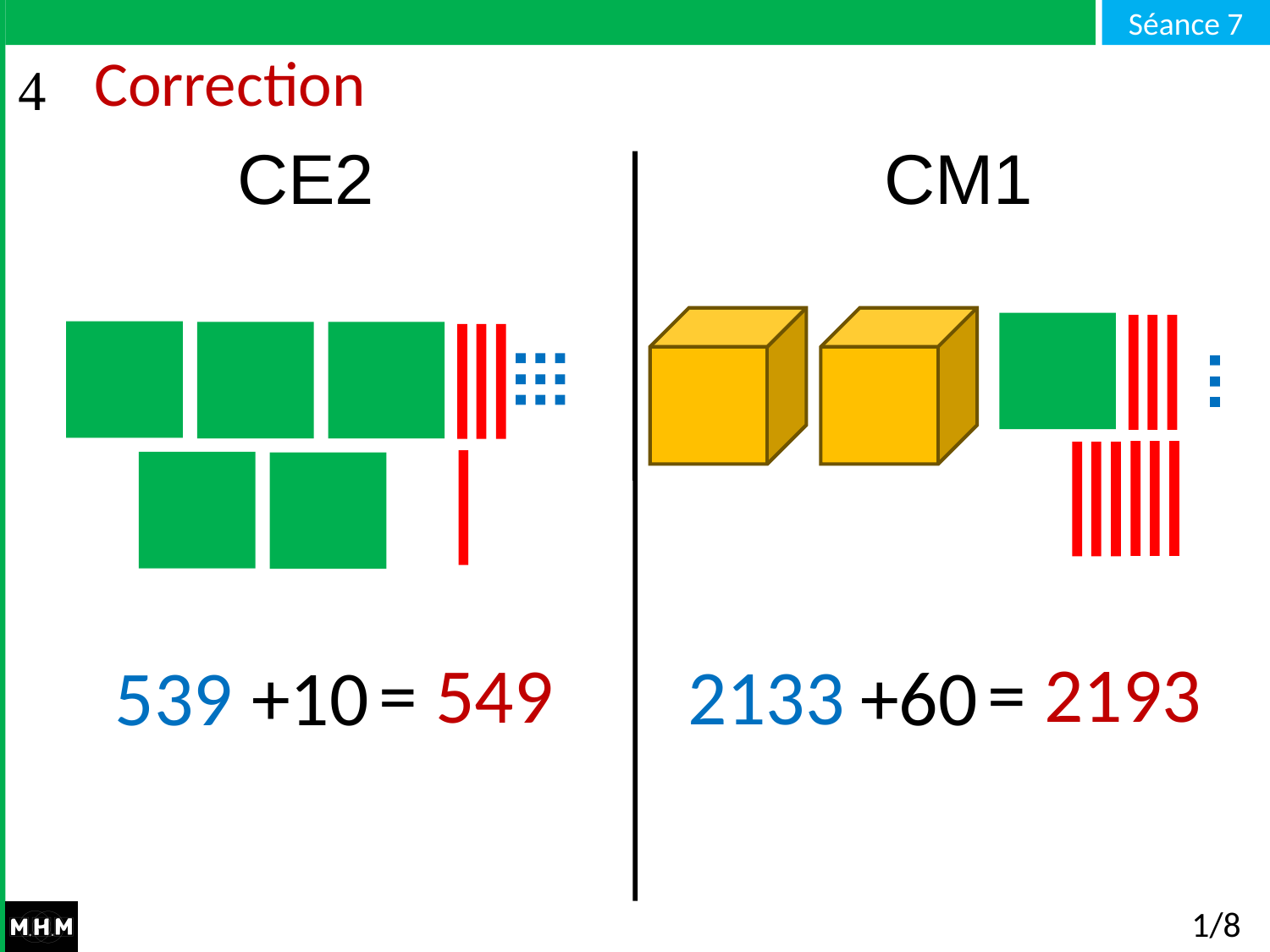

# Correction
CE2                          CM1

= 2193
= 549
2133
+60
539
+10
1/8